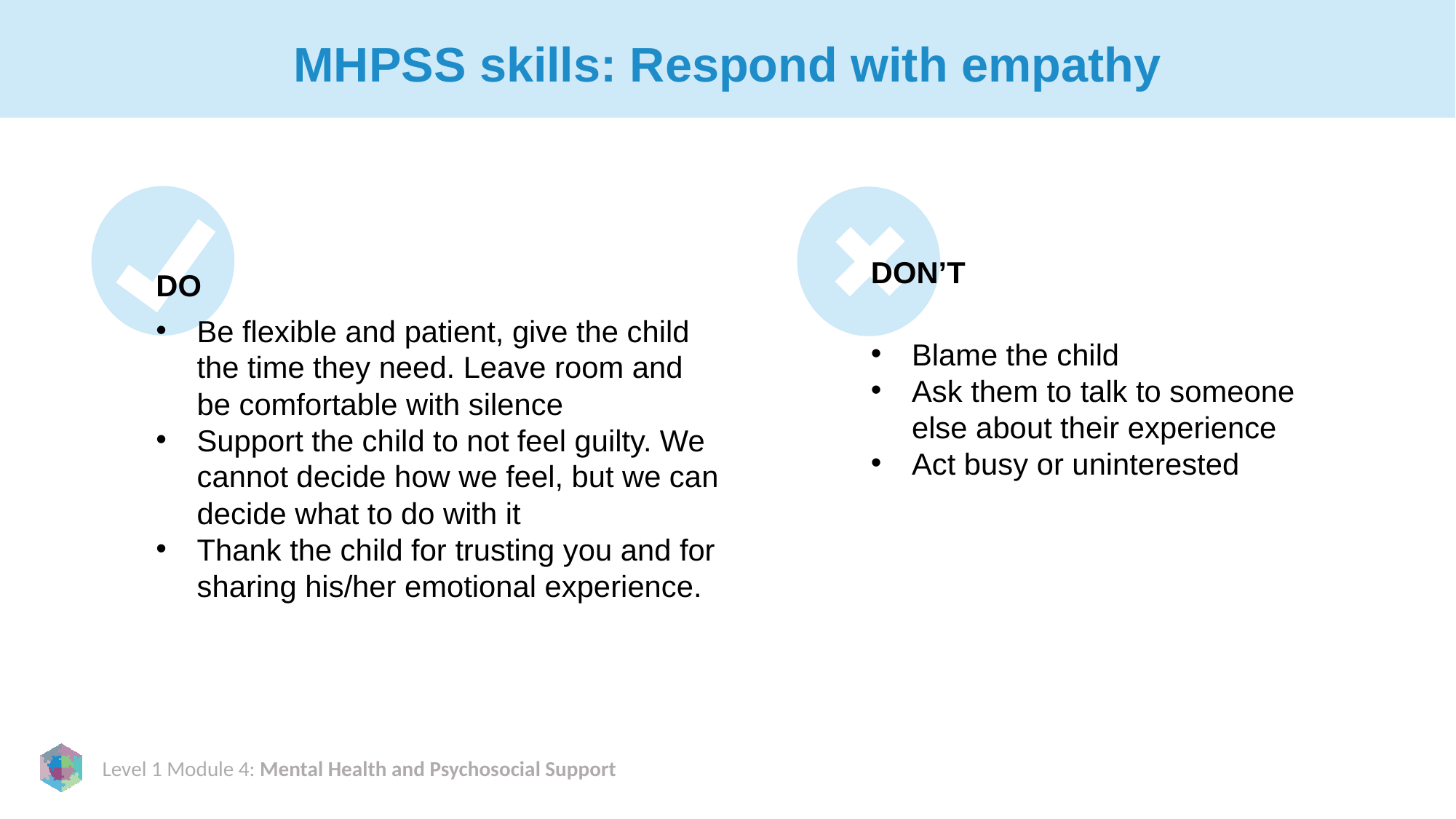

# MHPSS skills: Respond with empathy

DON’T

Blame the child
Ask them to talk to someone else about their experience
Act busy or uninterested
DO
Be flexible and patient, give the child the time they need. Leave room and be comfortable with silence
Support the child to not feel guilty. We cannot decide how we feel, but we can decide what to do with it
Thank the child for trusting you and for sharing his/her emotional experience.